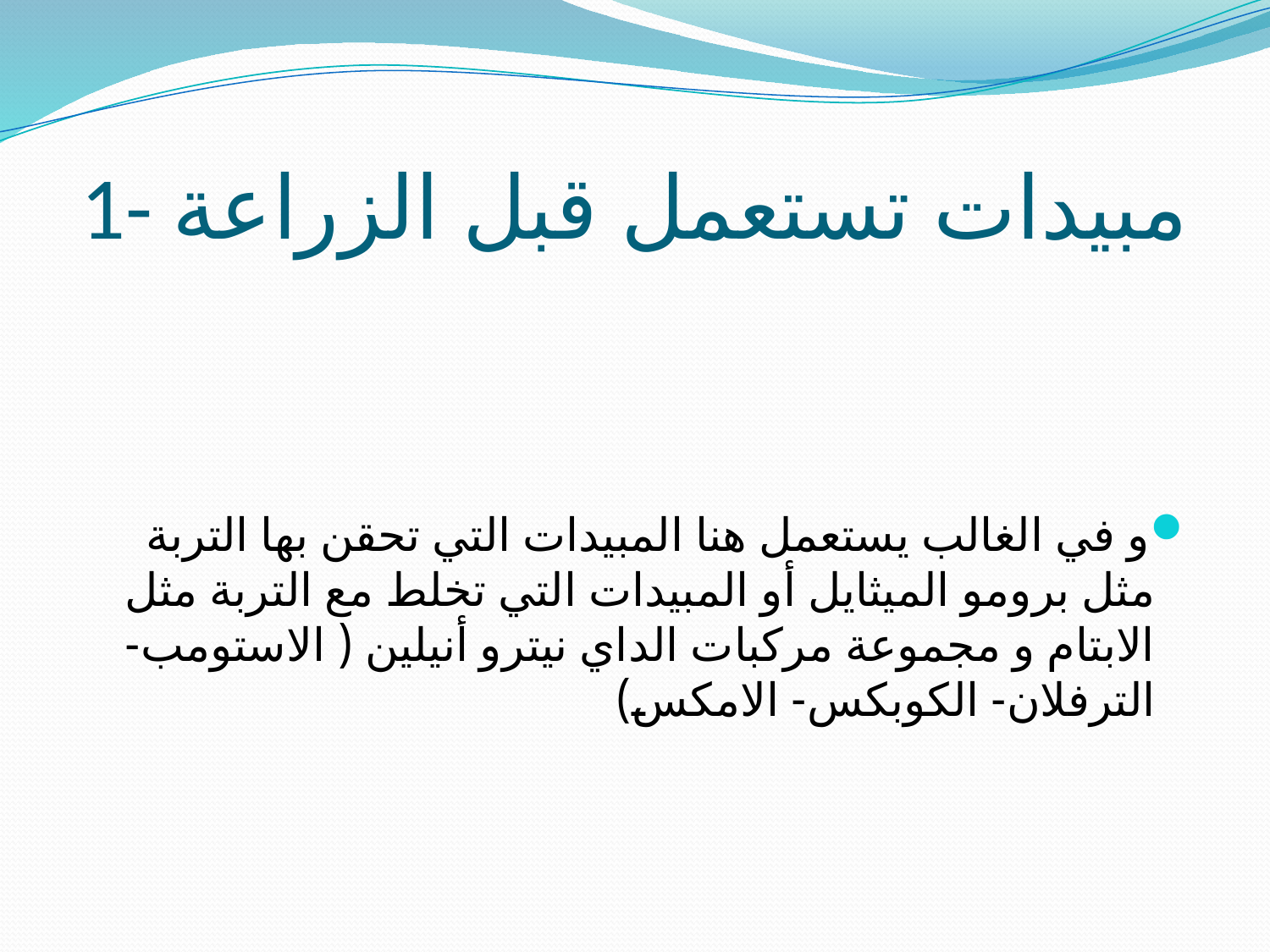

# 1- مبيدات تستعمل قبل الزراعة

و في الغالب يستعمل هنا المبيدات التي تحقن بها التربة مثل برومو الميثايل أو المبيدات التي تخلط مع التربة مثل الابتام و مجموعة مركبات الداي نيترو أنيلين ( الاستومب- الترفلان- الكوبكس- الامكس)